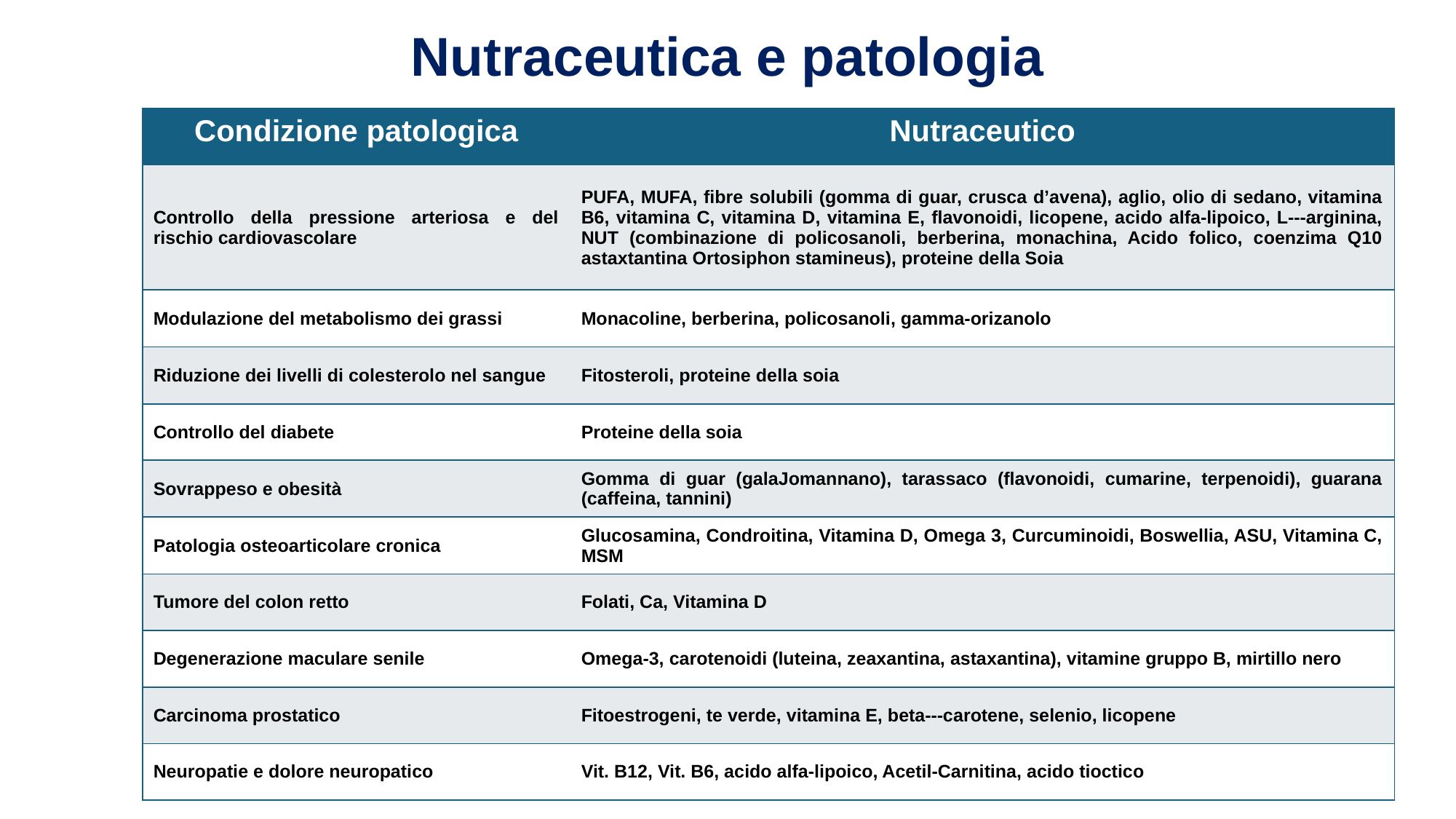

Nutraceutica e patologia
| Condizione patologica | Nutraceutico |
| --- | --- |
| Controllo della pressione arteriosa e del rischio cardiovascolare | PUFA, MUFA, fibre solubili (gomma di guar, crusca d’avena), aglio, olio di sedano, vitamina B6, vitamina C, vitamina D, vitamina E, flavonoidi, licopene, acido alfa-lipoico, L--‐arginina, NUT (combinazione di policosanoli, berberina, monachina, Acido folico, coenzima Q10 astaxtantina Ortosiphon stamineus), proteine della Soia |
| Modulazione del metabolismo dei grassi | Monacoline, berberina, policosanoli, gamma‐orizanolo |
| Riduzione dei livelli di colesterolo nel sangue | Fitosteroli, proteine della soia |
| Controllo del diabete | Proteine della soia |
| Sovrappeso e obesità | Gomma di guar (galaJomannano), tarassaco (flavonoidi, cumarine, terpenoidi), guarana (caffeina, tannini) |
| Patologia osteoarticolare cronica | Glucosamina, Condroitina, Vitamina D, Omega 3, Curcuminoidi, Boswellia, ASU, Vitamina C, MSM |
| Tumore del colon retto | Folati, Ca, Vitamina D |
| Degenerazione maculare senile | Omega-3, carotenoidi (luteina, zeaxantina, astaxantina), vitamine gruppo B, mirtillo nero |
| Carcinoma prostatico | Fitoestrogeni, te verde, vitamina E, beta--‐carotene, selenio, licopene |
| Neuropatie e dolore neuropatico | Vit. B12, Vit. B6, acido alfa-lipoico, Acetil-Carnitina, acido tioctico |